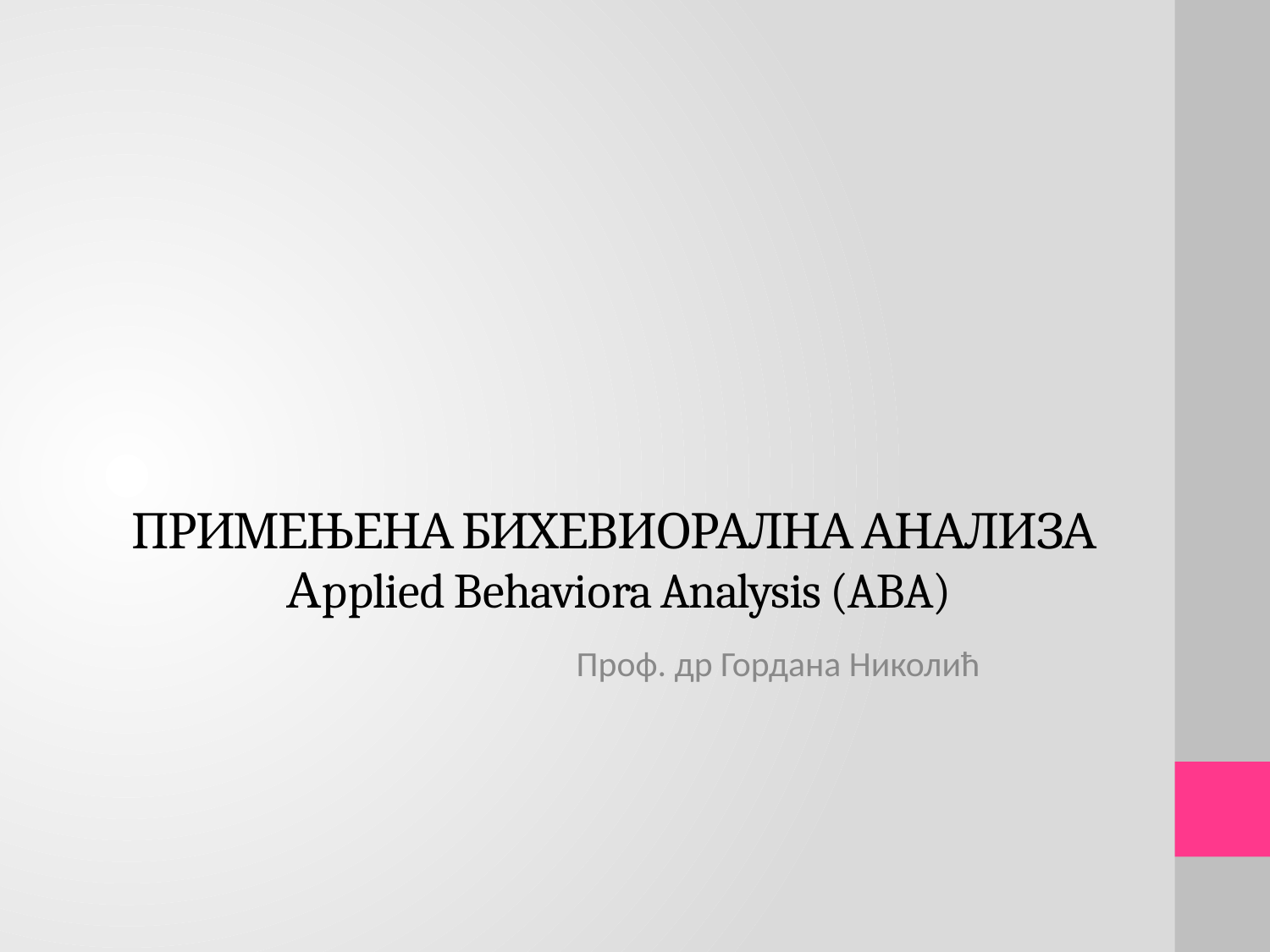

# ПРИМЕЊЕНА БИХЕВИОРАЛНА АНАЛИЗА Аpplied Behaviora Analysis (ABA)
Проф. др Гордана Николић